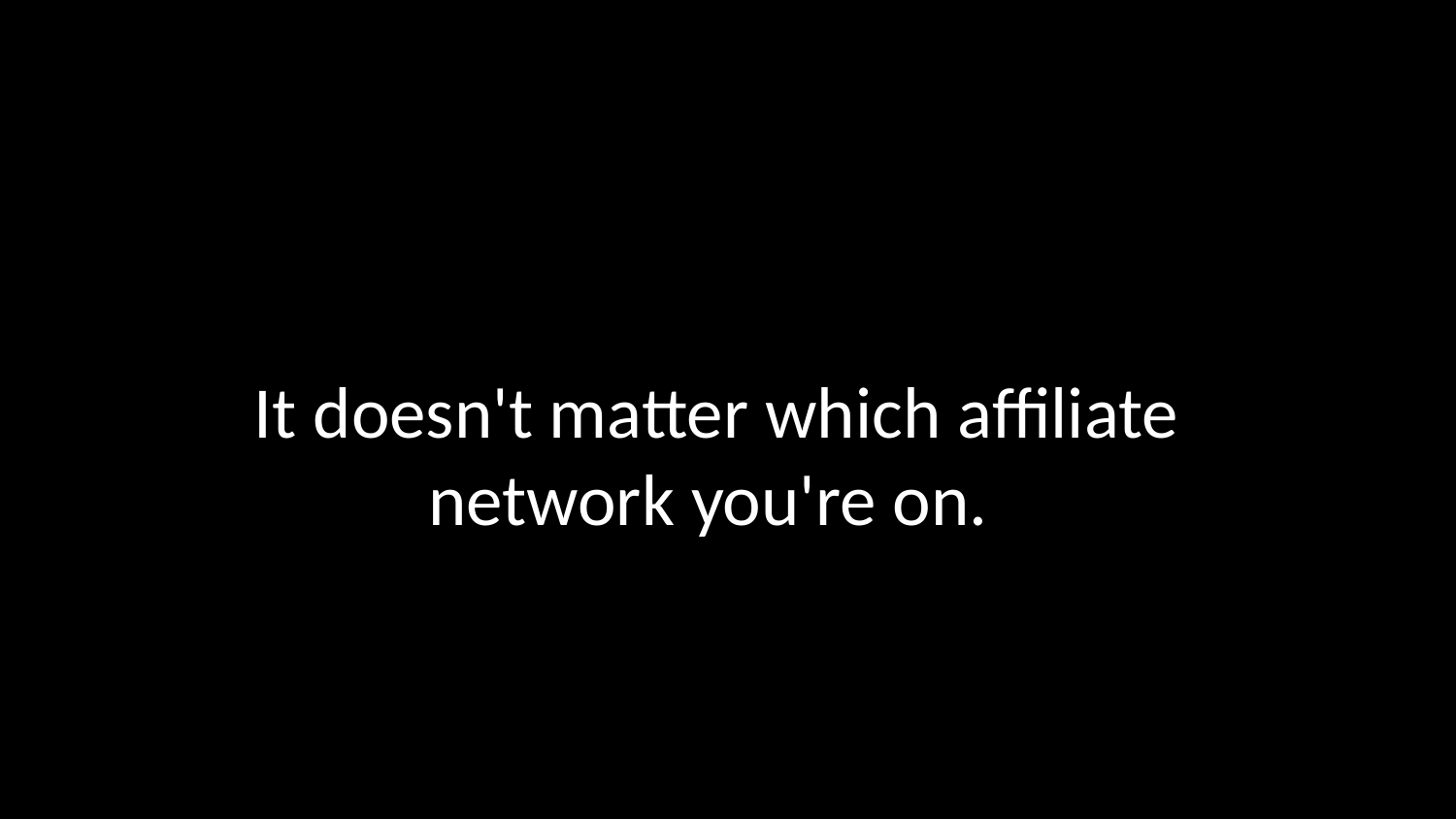

# It doesn't matter which affiliate network you're on.